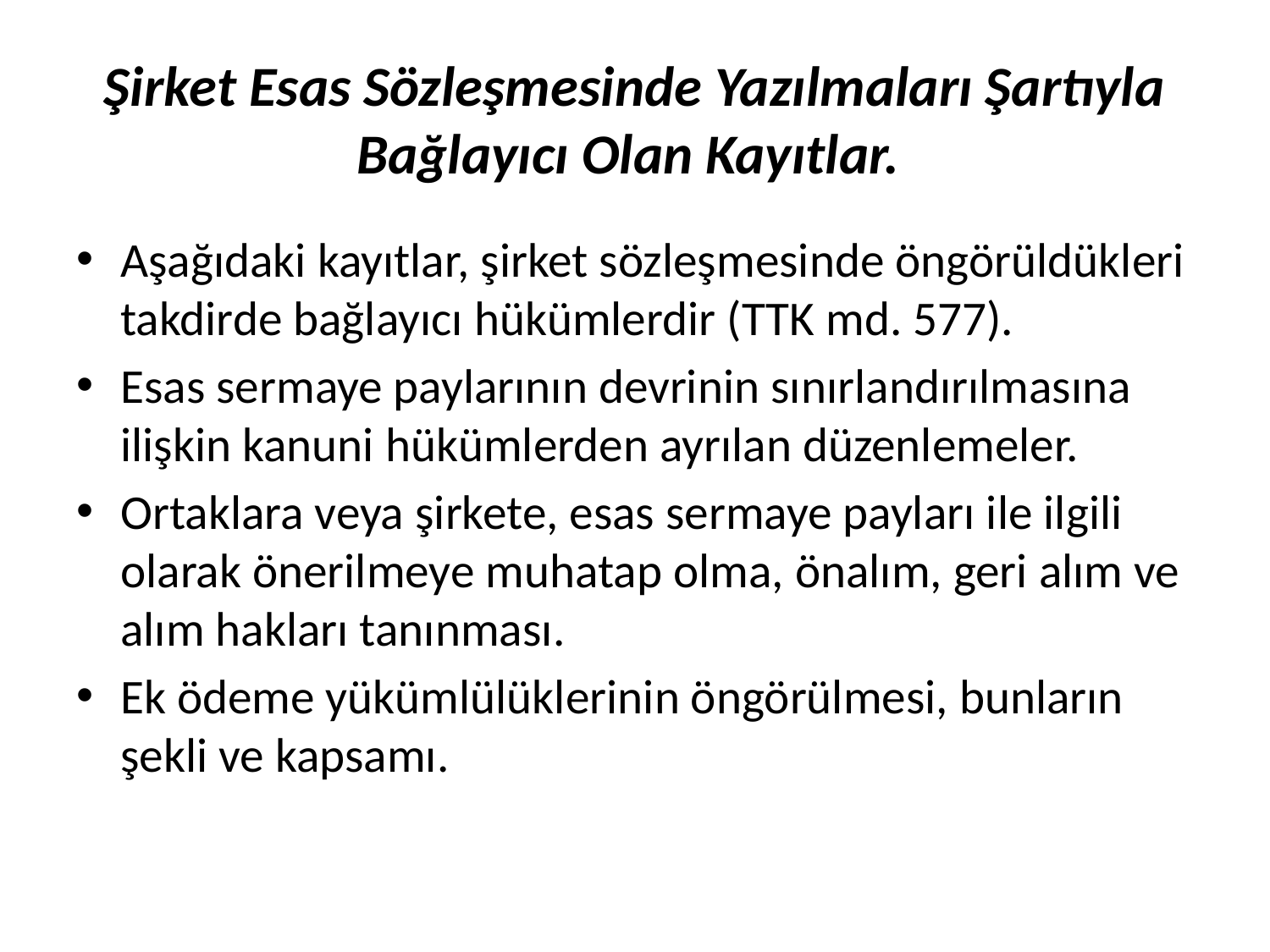

# Şirket Esas Sözleşmesinde Yazılmaları Şartıyla Bağlayıcı Olan Kayıtlar.
Aşağıdaki kayıtlar, şirket sözleşmesinde öngörüldükleri takdirde bağlayıcı hükümlerdir (TTK md. 577).
Esas sermaye paylarının devrinin sınırlandırılmasına ilişkin kanuni hükümlerden ayrılan düzenlemeler.
Ortaklara veya şirkete, esas sermaye payları ile ilgili olarak önerilmeye muhatap olma, önalım, geri alım ve alım hakları tanınması.
Ek ödeme yükümlülüklerinin öngörülmesi, bunların şekli ve kapsamı.